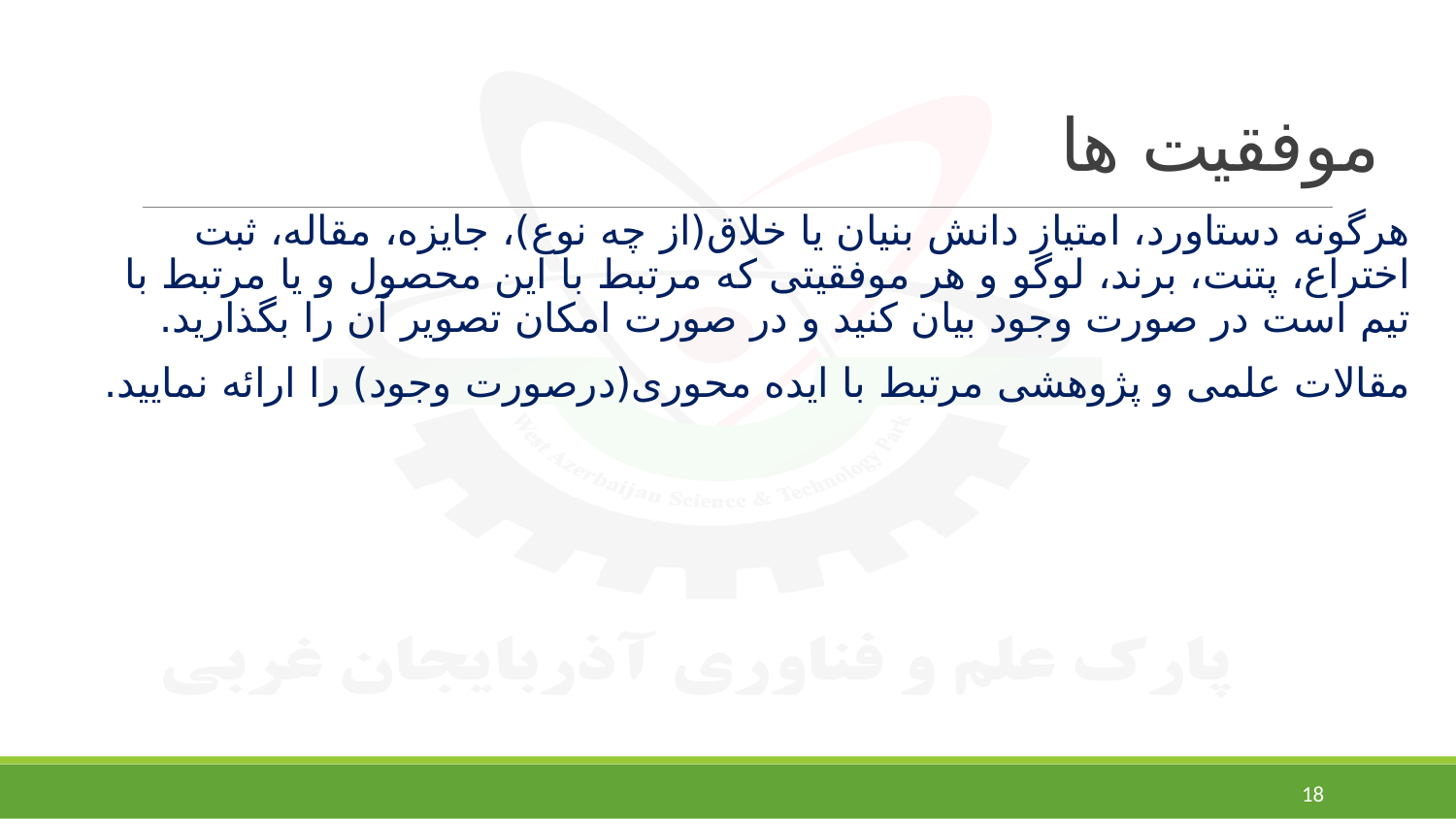

# موفقیت ها
هرگونه دستاورد، امتیاز دانش بنیان یا خلاق(از چه نوع)، جایزه، مقاله، ثبت اختراع، پتنت، برند، لوگو و هر موفقیتی که مرتبط با این محصول و یا مرتبط با تیم است در صورت وجود بیان کنید و در صورت امکان تصویر آن را بگذارید.
مقالات علمی و پژوهشی مرتبط با ایده محوری(درصورت وجود) را ارائه نمایید.

18